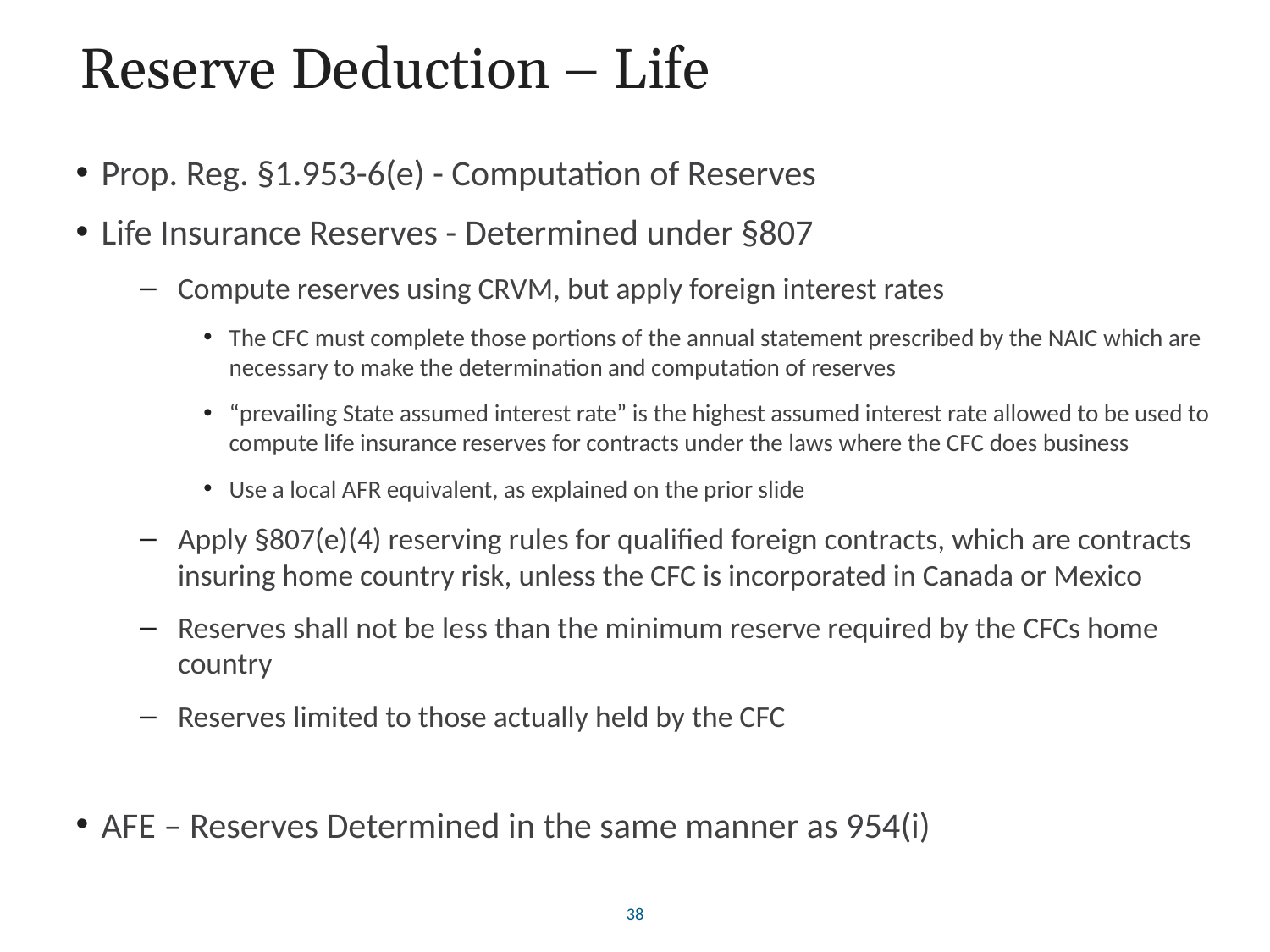

# Reserve Deduction – Life
Prop. Reg. §1.953-6(e) - Computation of Reserves
Life Insurance Reserves - Determined under §807
Compute reserves using CRVM, but apply foreign interest rates
The CFC must complete those portions of the annual statement prescribed by the NAIC which are necessary to make the determination and computation of reserves
“prevailing State assumed interest rate” is the highest assumed interest rate allowed to be used to compute life insurance reserves for contracts under the laws where the CFC does business
Use a local AFR equivalent, as explained on the prior slide
Apply §807(e)(4) reserving rules for qualified foreign contracts, which are contracts insuring home country risk, unless the CFC is incorporated in Canada or Mexico
Reserves shall not be less than the minimum reserve required by the CFCs home country
Reserves limited to those actually held by the CFC

AFE – Reserves Determined in the same manner as 954(i)
38